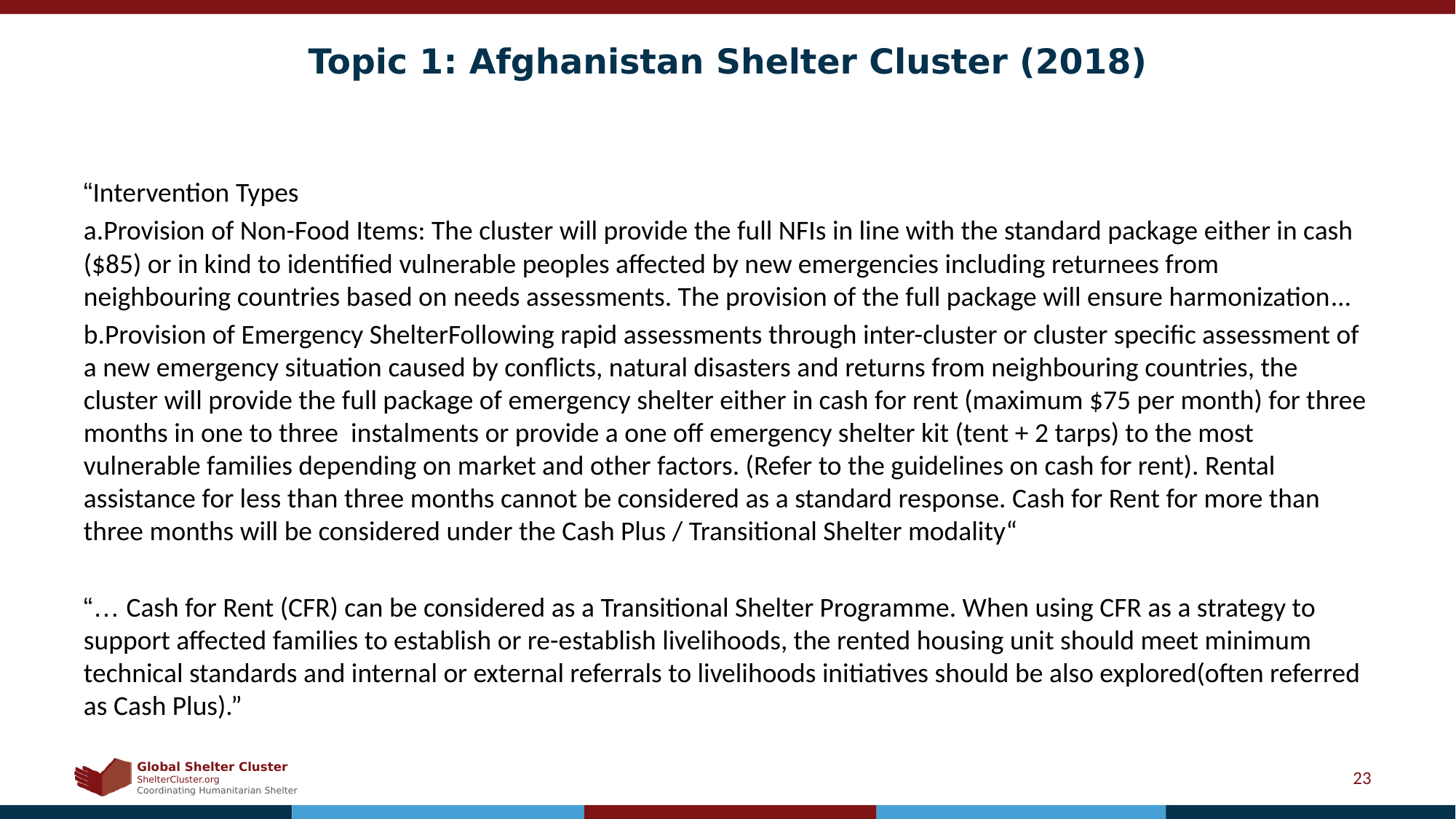

# Topic 1: Afghanistan Shelter Cluster (2018)
“Intervention Types
a.Provision of Non-Food Items: The cluster will provide the full NFIs in line with the standard package either in cash ($85) or in kind to identified vulnerable peoples affected by new emergencies including returnees from neighbouring countries based on needs assessments. The provision of the full package will ensure harmonization…
b.Provision of Emergency ShelterFollowing rapid assessments through inter-cluster or cluster specific assessment of a new emergency situation caused by conflicts, natural disasters and returns from neighbouring countries, the cluster will provide the full package of emergency shelter either in cash for rent (maximum $75 per month) for three months in one to three  instalments or provide a one off emergency shelter kit (tent + 2 tarps) to the most vulnerable families depending on market and other factors. (Refer to the guidelines on cash for rent). Rental assistance for less than three months cannot be considered as a standard response. Cash for Rent for more than three months will be considered under the Cash Plus / Transitional Shelter modality“

“… Cash for Rent (CFR) can be considered as a Transitional Shelter Programme. When using CFR as a strategy to support affected families to establish or re-establish livelihoods, the rented housing unit should meet minimum technical standards and internal or external referrals to livelihoods initiatives should be also explored(often referred as Cash Plus).”
23